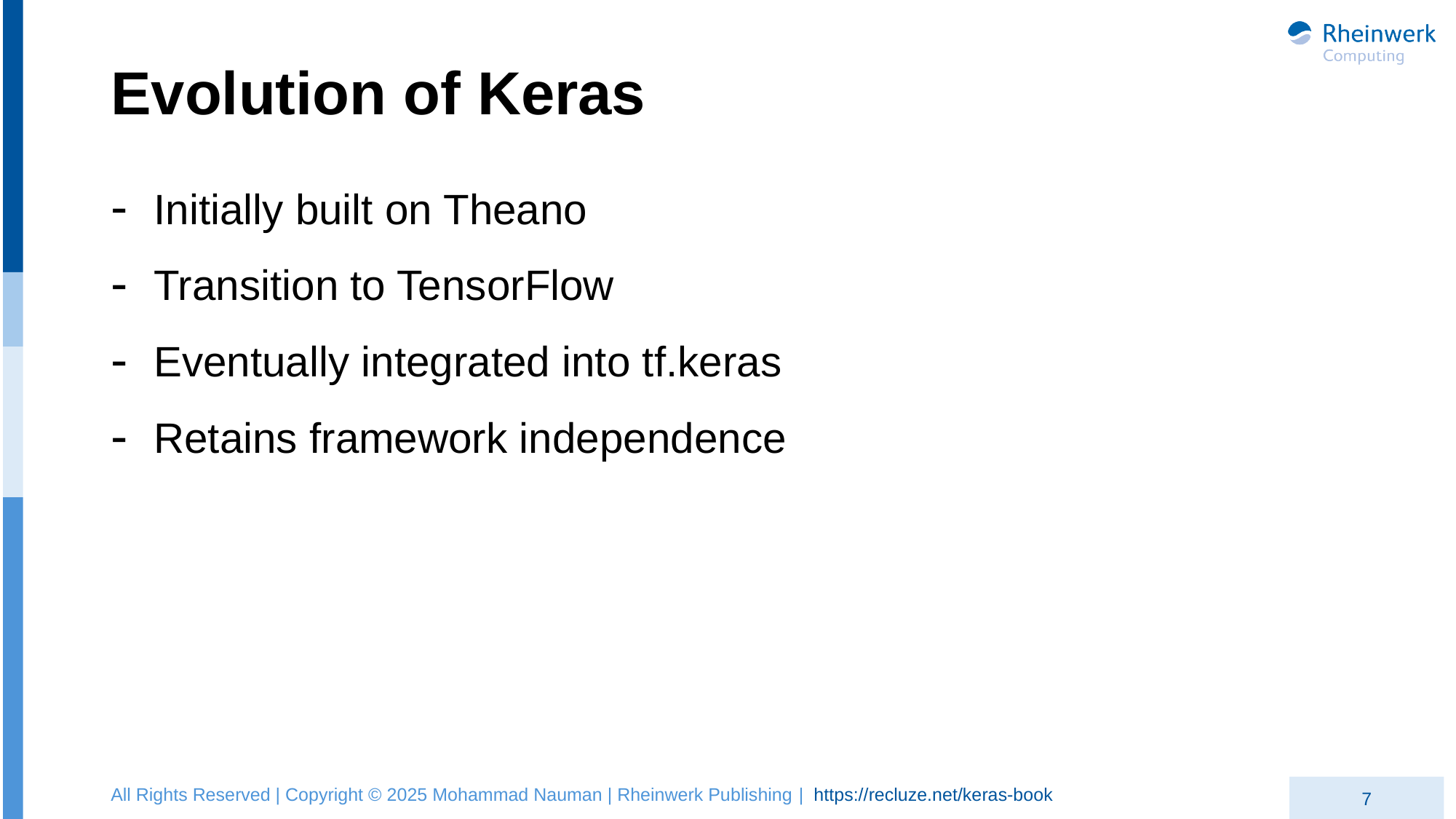

# Evolution of Keras
Initially built on Theano
Transition to TensorFlow
Eventually integrated into tf.keras
Retains framework independence